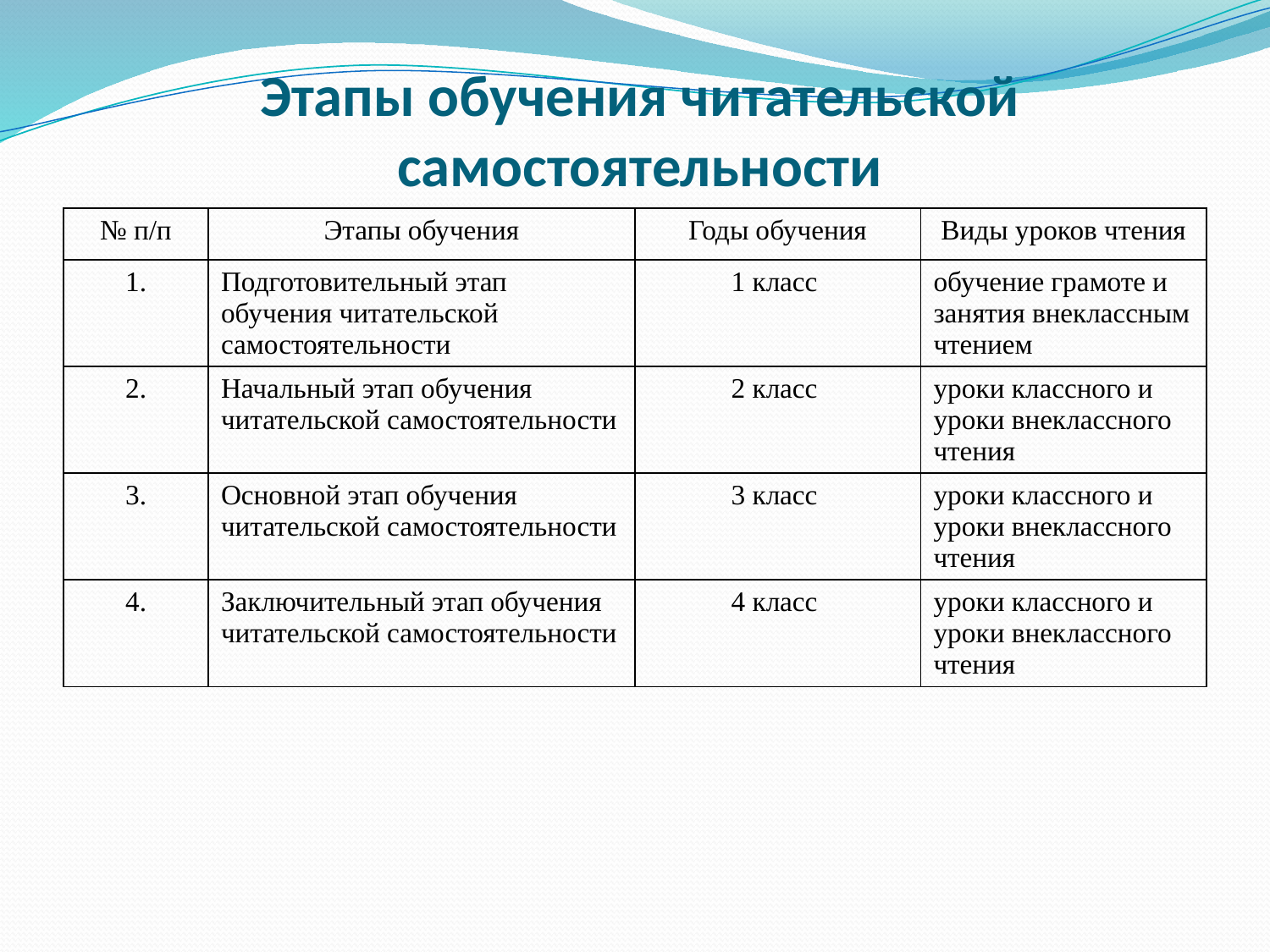

# Этапы обучения читательской самостоятельности
| № п/п | Этапы обучения | Годы обучения | Виды уроков чтения |
| --- | --- | --- | --- |
| 1. | Подготовительный этап обучения читательской самостоятельности | 1 класс | обучение грамоте и занятия внеклассным чтением |
| 2. | Начальный этап обучения читательской самостоятельности | 2 класс | уроки классного и уроки внеклассного чтения |
| 3. | Основной этап обучения читательской самостоятельности | 3 класс | уроки классного и уроки внеклассного чтения |
| 4. | Заключительный этап обучения читательской самостоятельности | 4 класс | уроки классного и уроки внеклассного чтения |